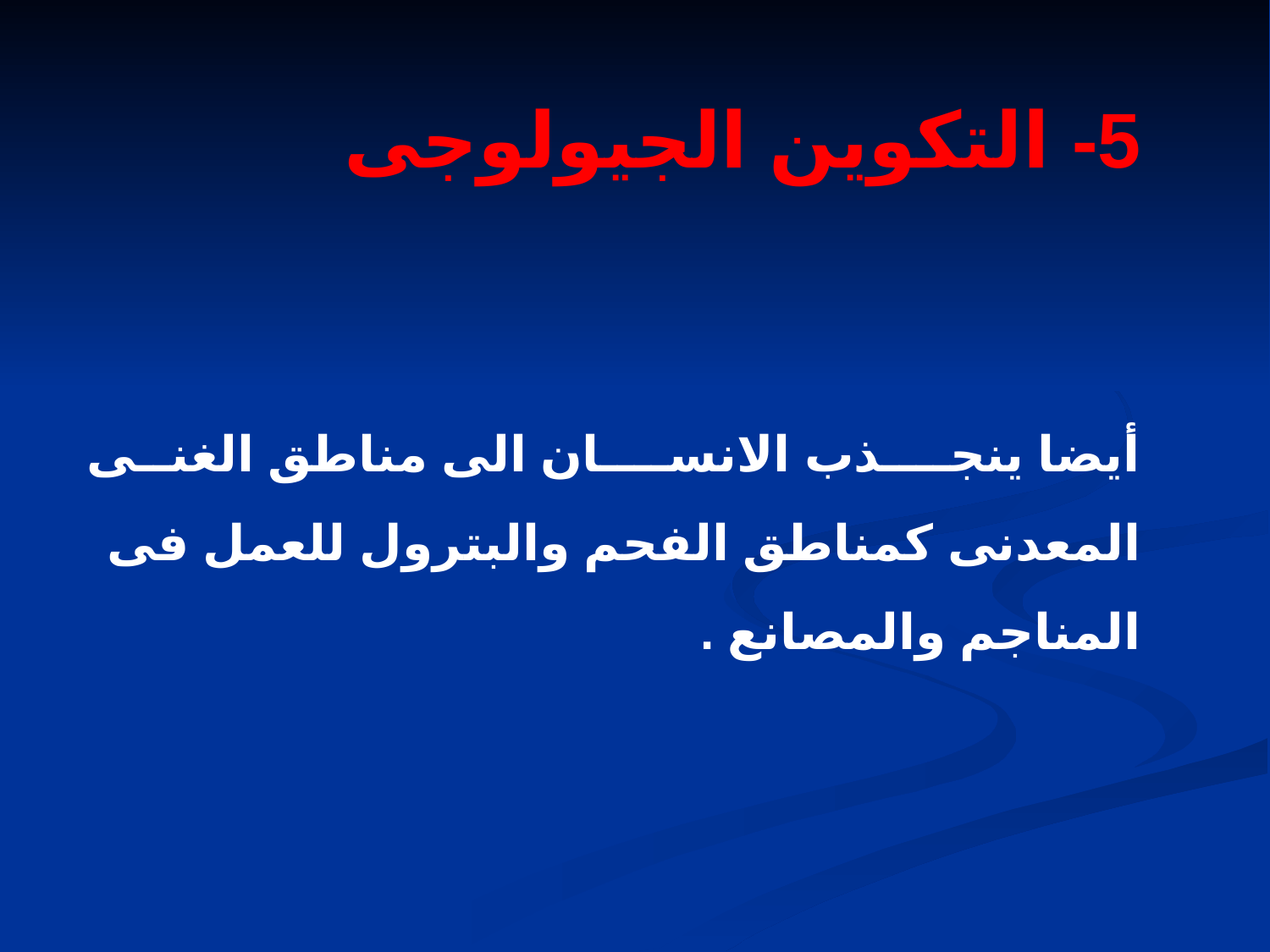

5- التكوين الجيولوجى

أيضا ينجــــذب الانســــان الى مناطق الغنــى المعدنى كمناطق الفحم والبترول للعمل فى المناجم والمصانع .